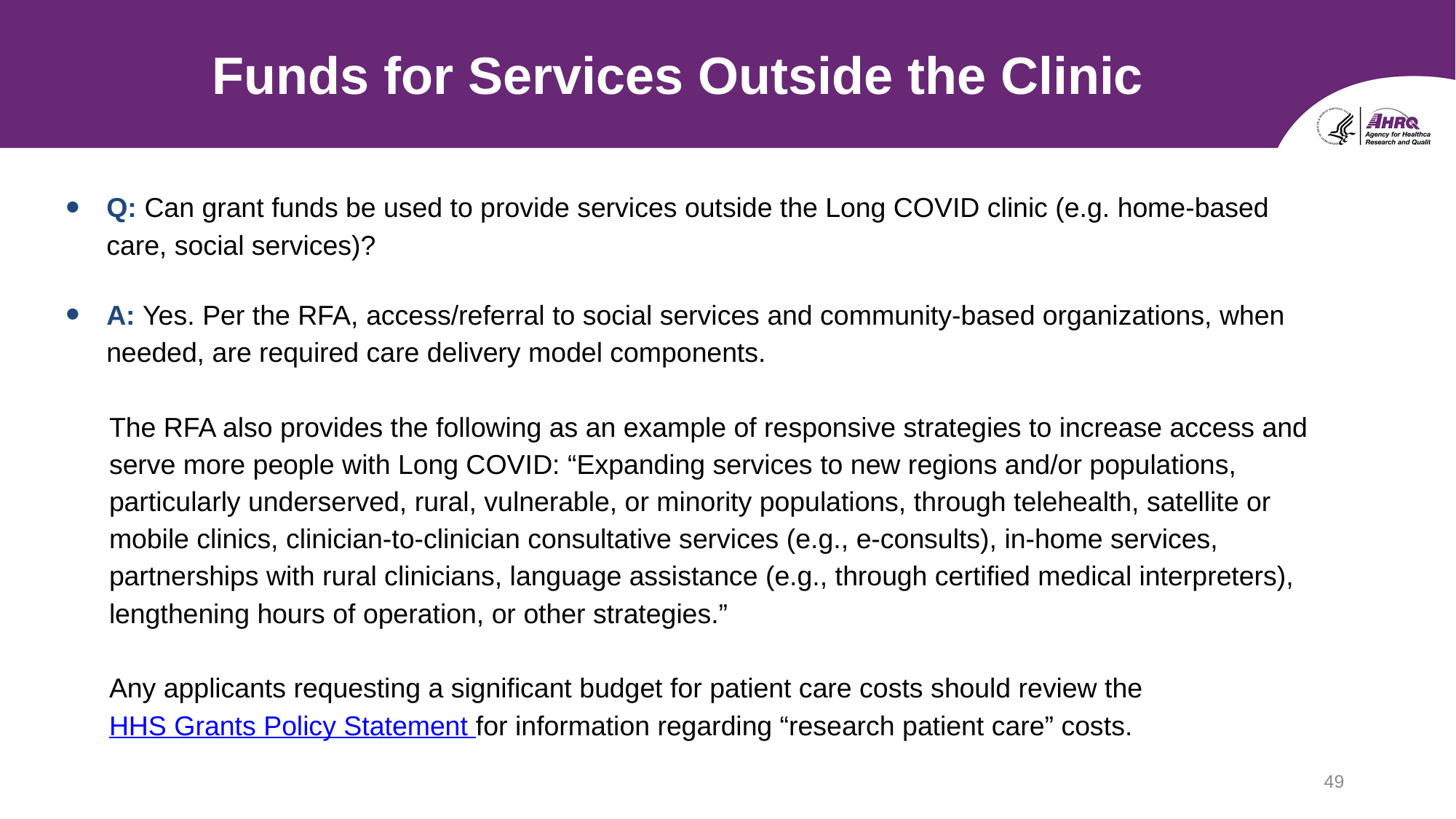

# Funds for Services Outside the Clinic
Q: Can grant funds be used to provide services outside the Long COVID clinic (e.g. home-based care, social services)?

A: Yes. Per the RFA, access/referral to social services and community-based organizations, when needed, are required care delivery model components.

The RFA also provides the following as an example of responsive strategies to increase access and serve more people with Long COVID: “Expanding services to new regions and/or populations, particularly underserved, rural, vulnerable, or minority populations, through telehealth, satellite or mobile clinics, clinician-to-clinician consultative services (e.g., e-consults), in-home services, partnerships with rural clinicians, language assistance (e.g., through certified medical interpreters), lengthening hours of operation, or other strategies.”

Any applicants requesting a significant budget for patient care costs should review the HHS Grants Policy Statement for information regarding “research patient care” costs.

49